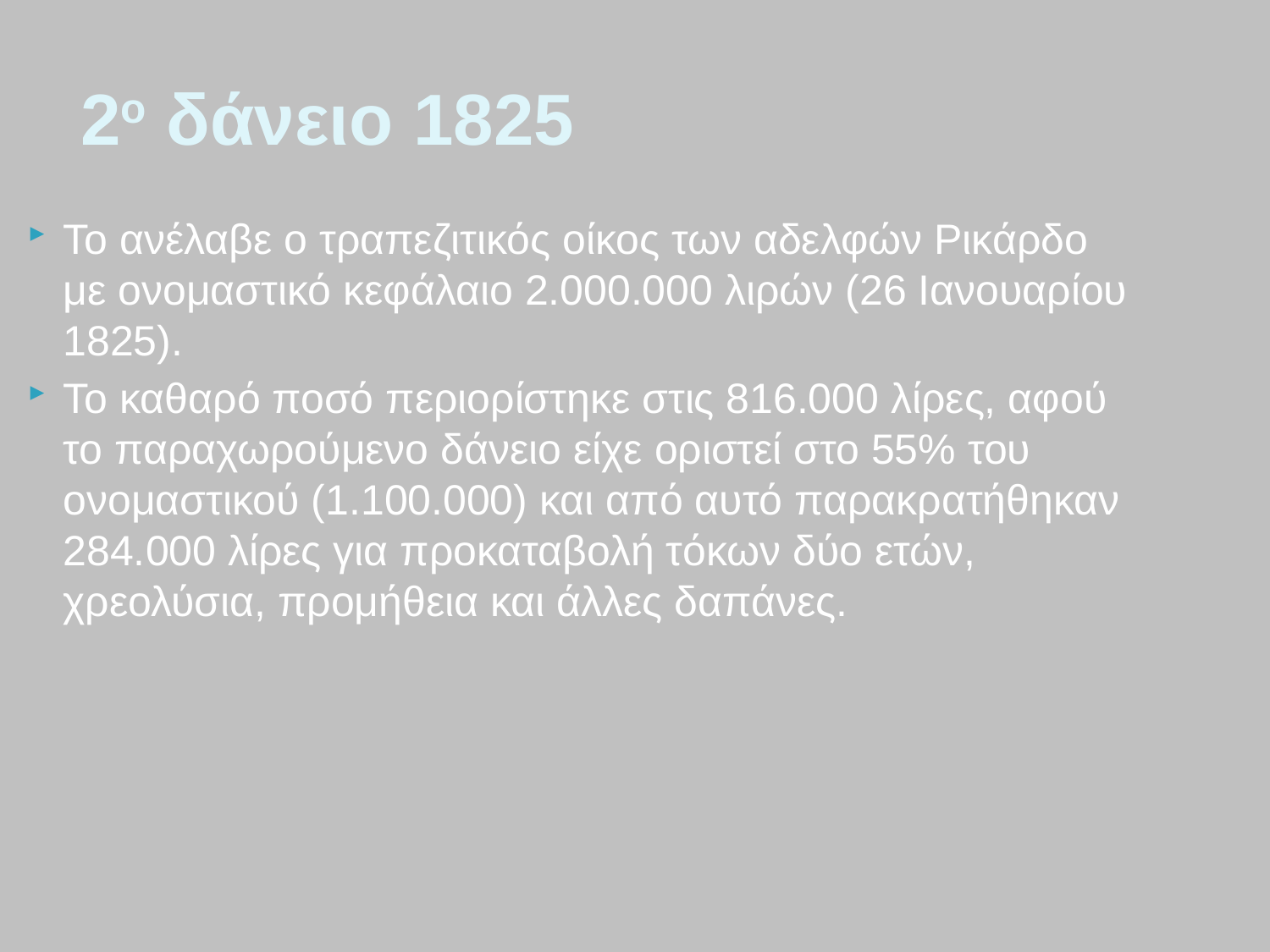

2ο δάνειο 1825
Το ανέλαβε ο τραπεζιτικός οίκος των αδελφών Ρικάρδο με ονομαστικό κεφάλαιο 2.000.000 λιρών (26 Ιανουαρίου 1825).
Το καθαρό ποσό περιορίστηκε στις 816.000 λίρες, αφού το παραχωρούμενο δάνειο είχε οριστεί στο 55% του ονομαστικού (1.100.000) και από αυτό παρακρατήθηκαν 284.000 λίρες για προκαταβολή τόκων δύο ετών, χρεολύσια, προμήθεια και άλλες δαπάνες.